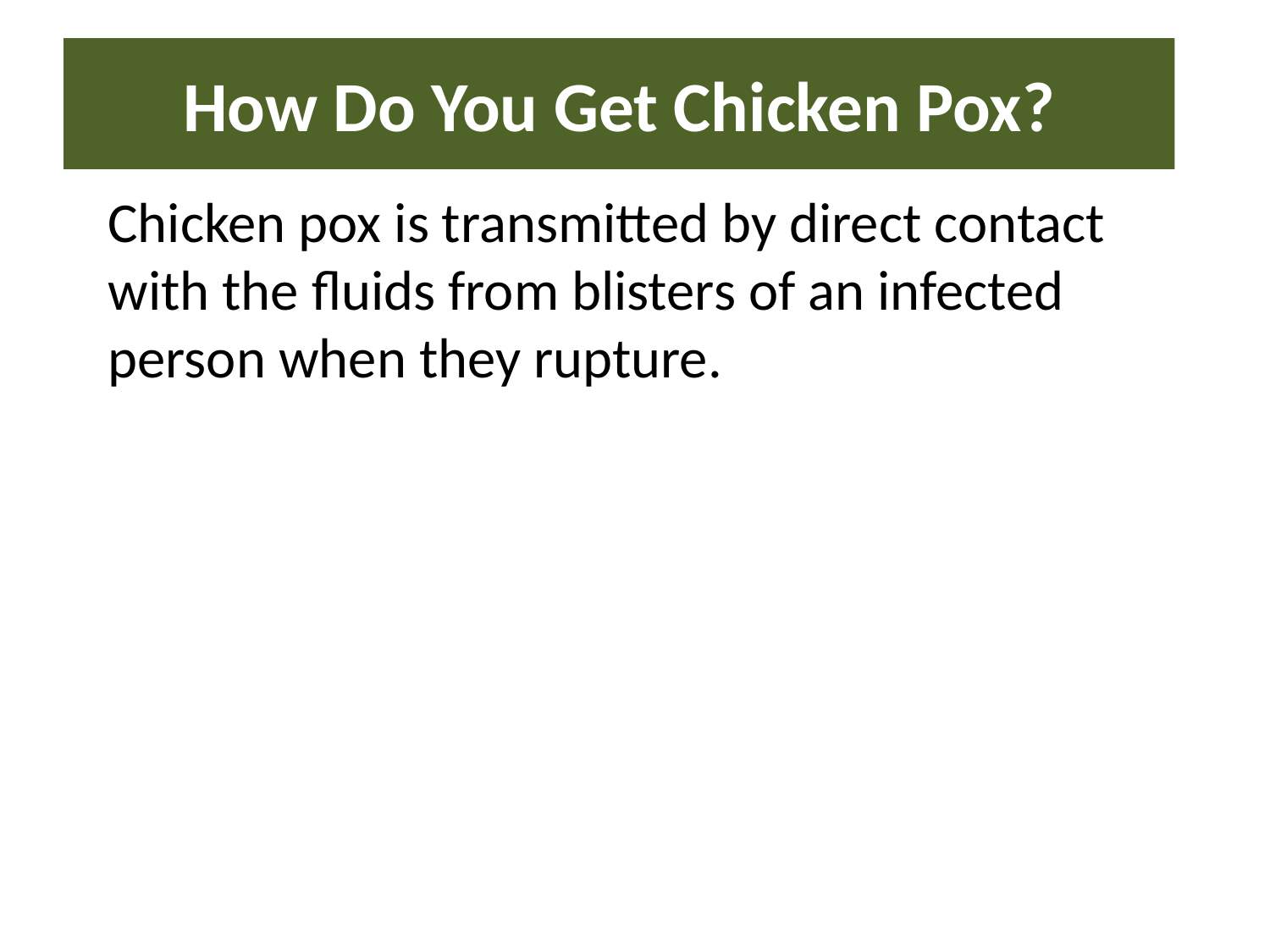

# How Do You Get Chicken Pox?
Chicken pox is transmitted by direct contact with the fluids from blisters of an infected person when they rupture.